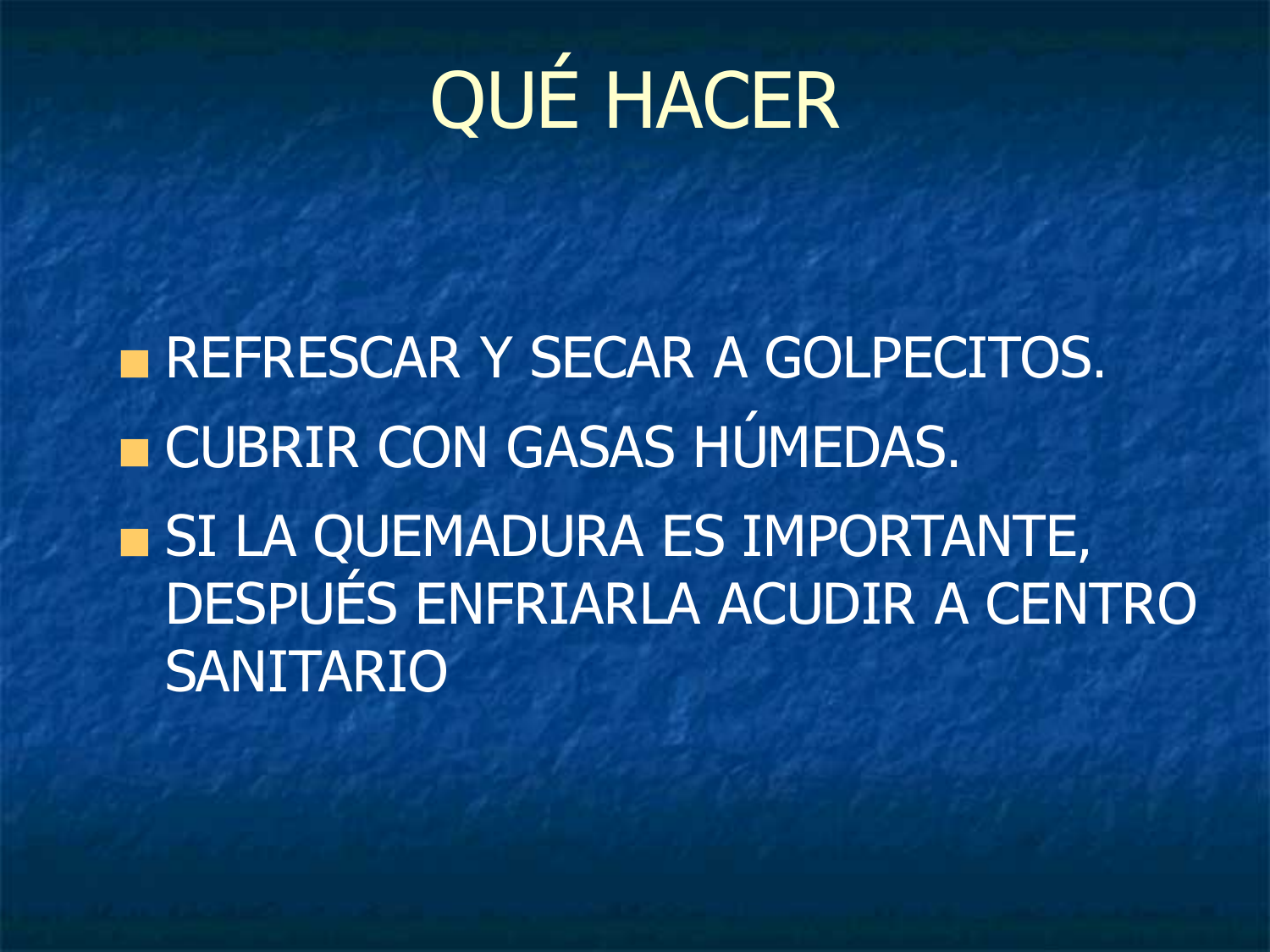

# QUÉ HACER

REFRESCAR Y SECAR A GOLPECITOS.
CUBRIR CON GASAS HÚMEDAS.
SI LA QUEMADURA ES IMPORTANTE, DESPUÉS ENFRIARLA ACUDIR A CENTRO SANITARIO